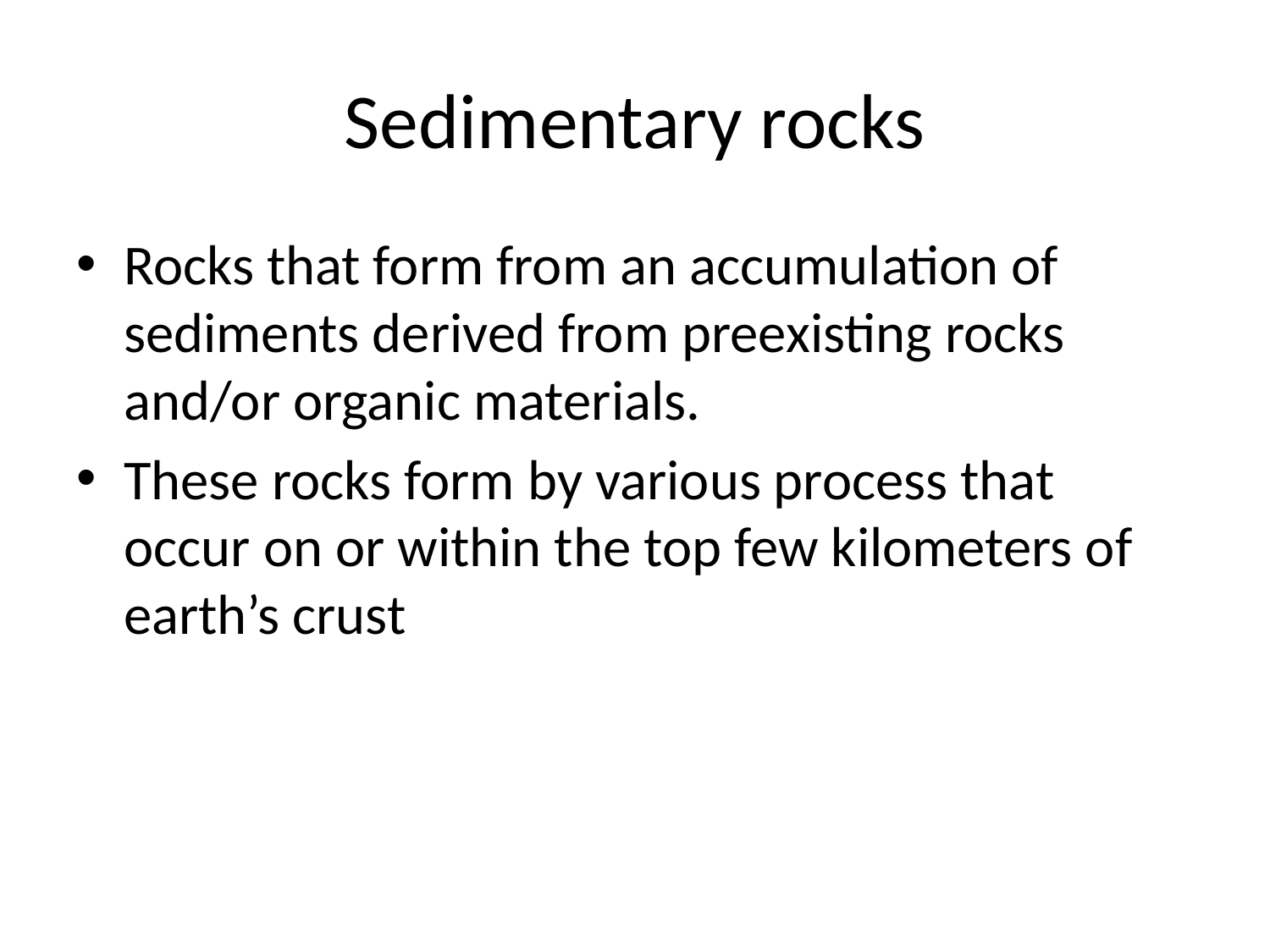

# Sedimentary rocks
Rocks that form from an accumulation of sediments derived from preexisting rocks and/or organic materials.
These rocks form by various process that occur on or within the top few kilometers of earth’s crust